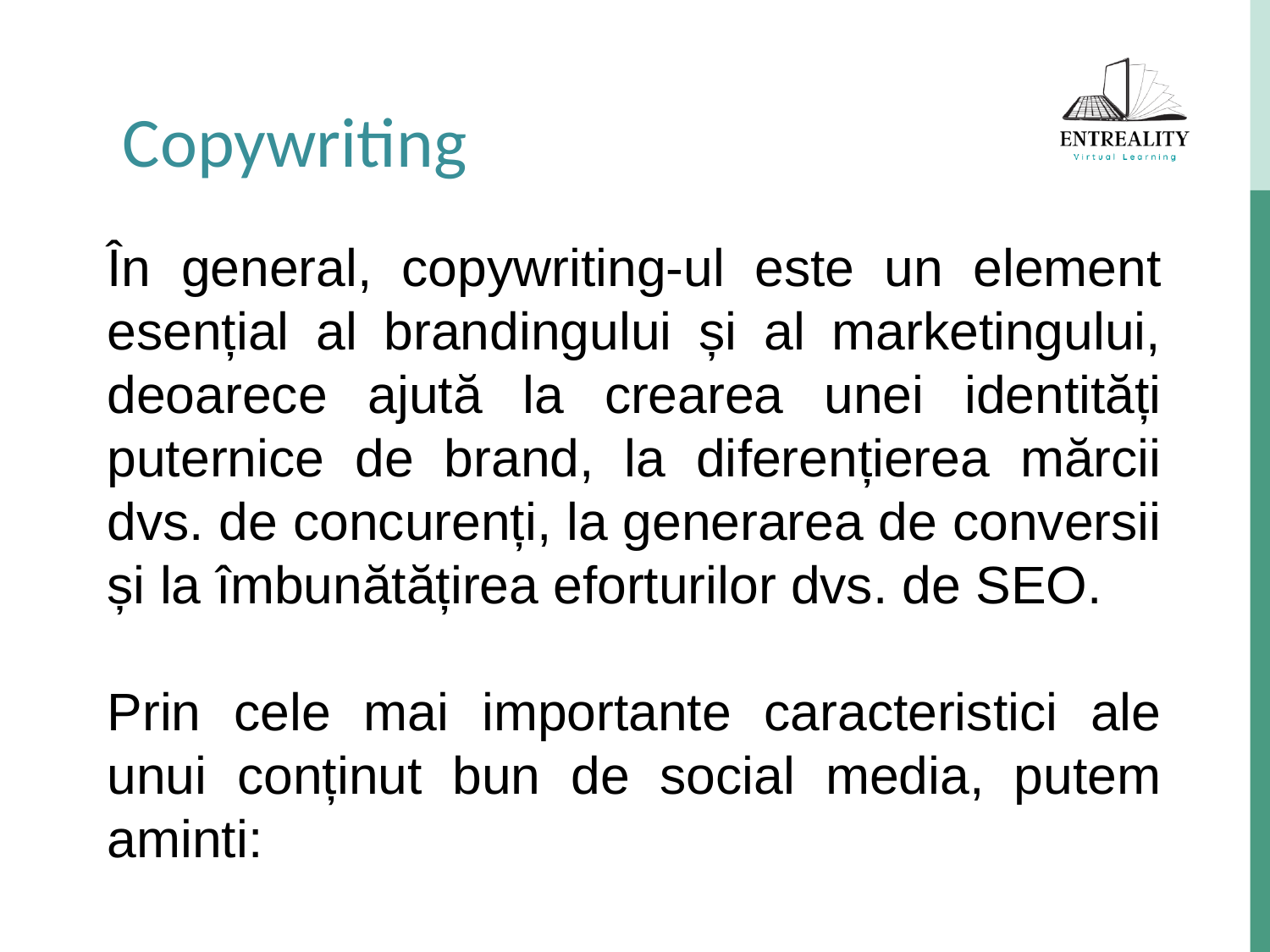

Copywriting
În general, copywriting-ul este un element esențial al brandingului și al marketingului, deoarece ajută la crearea unei identități puternice de brand, la diferențierea mărcii dvs. de concurenți, la generarea de conversii și la îmbunătățirea eforturilor dvs. de SEO.

Prin cele mai importante caracteristici ale unui conținut bun de social media, putem aminti: